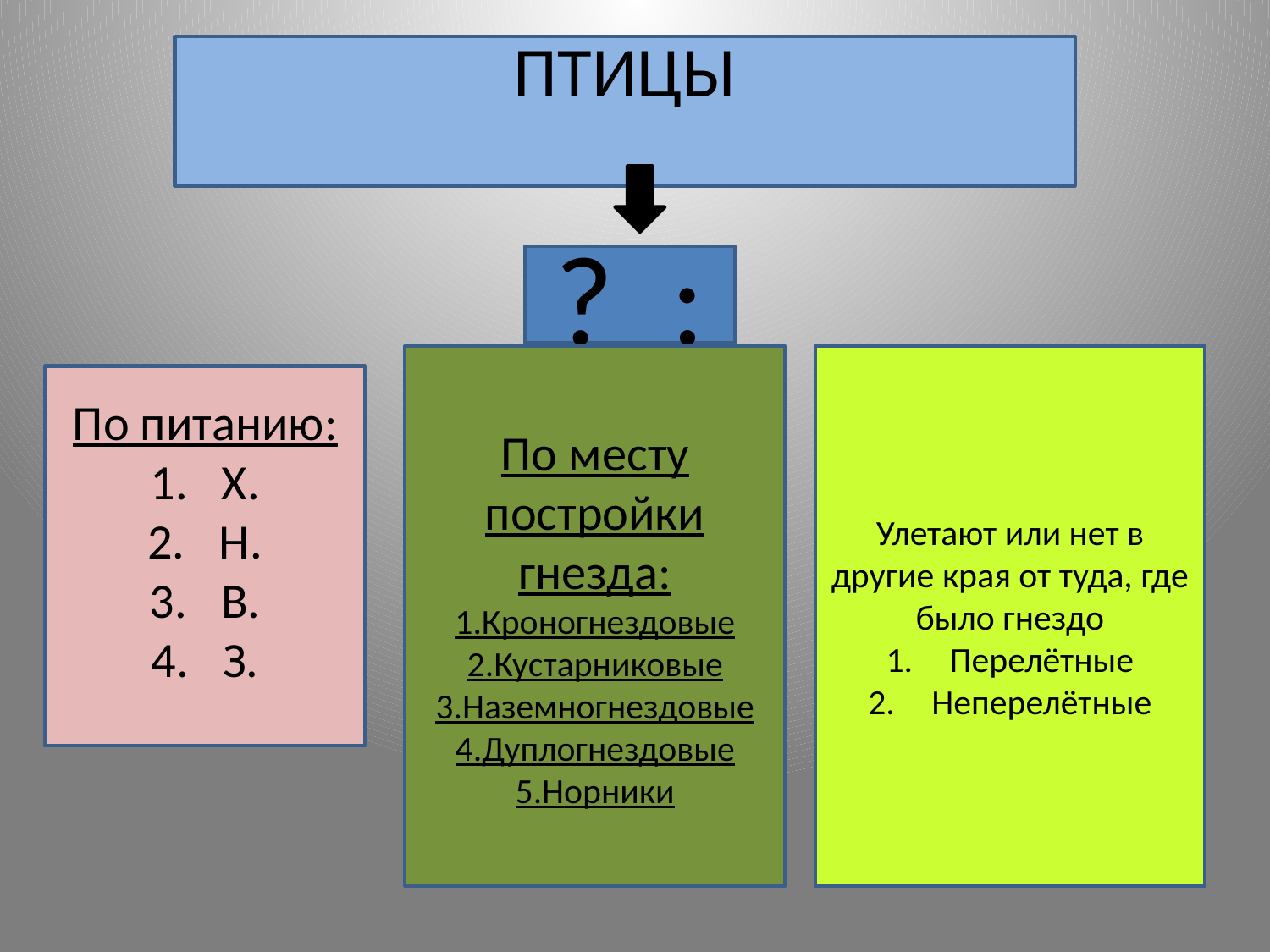

ПТИЦЫ

?  :
По месту постройки гнезда:
1.Кроногнездовые
2.Кустарниковые
3.Наземногнездовые
4.Дуплогнездовые
5.Норники
Улетают или нет в другие края от туда, где
было гнездо
Перелётные
Неперелётные

По питанию:
Х.
Н.
В.
З.